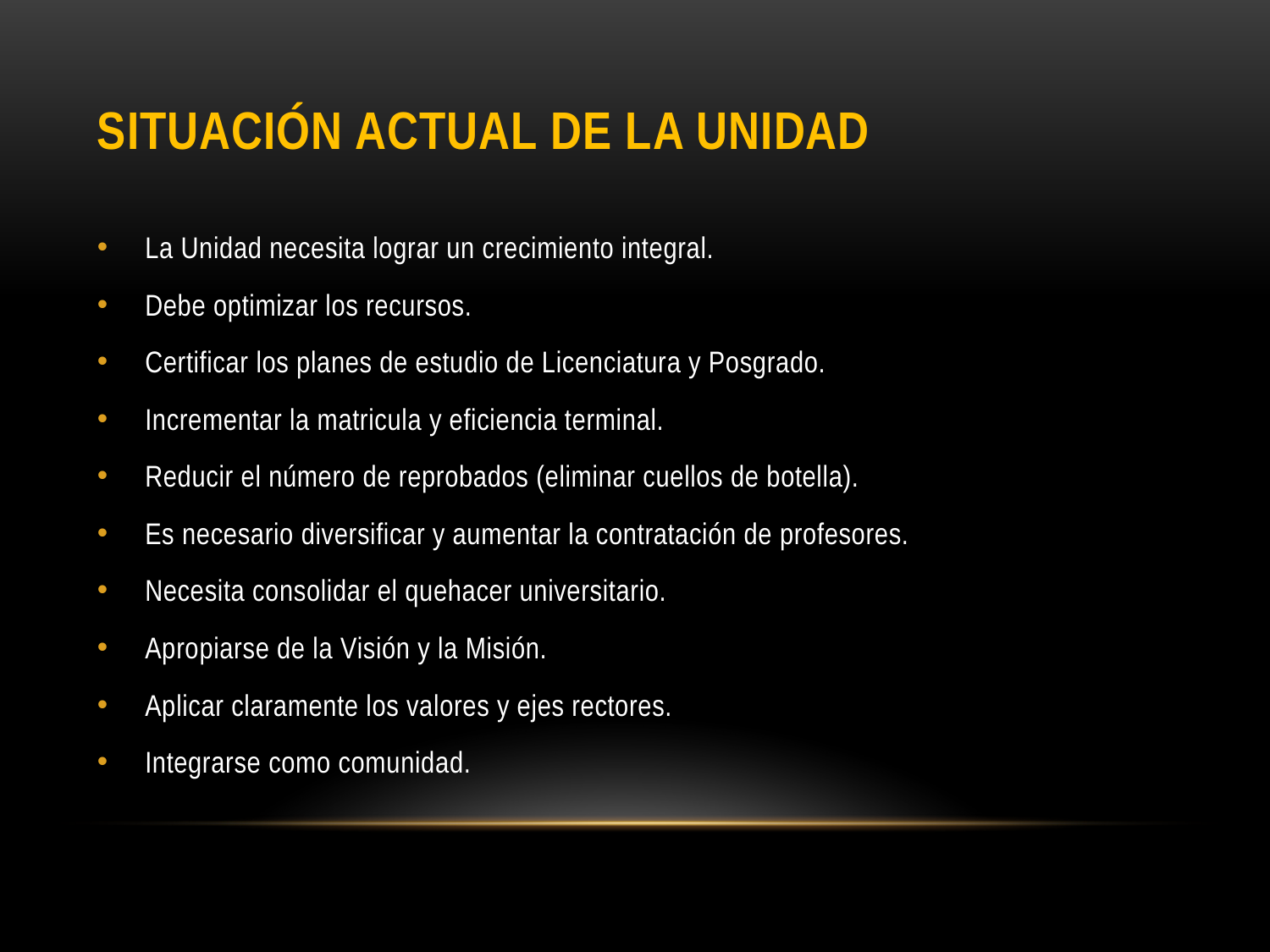

# Situación actual de la Unidad
La Unidad necesita lograr un crecimiento integral.
Debe optimizar los recursos.
Certificar los planes de estudio de Licenciatura y Posgrado.
Incrementar la matricula y eficiencia terminal.
Reducir el número de reprobados (eliminar cuellos de botella).
Es necesario diversificar y aumentar la contratación de profesores.
Necesita consolidar el quehacer universitario.
Apropiarse de la Visión y la Misión.
Aplicar claramente los valores y ejes rectores.
Integrarse como comunidad.